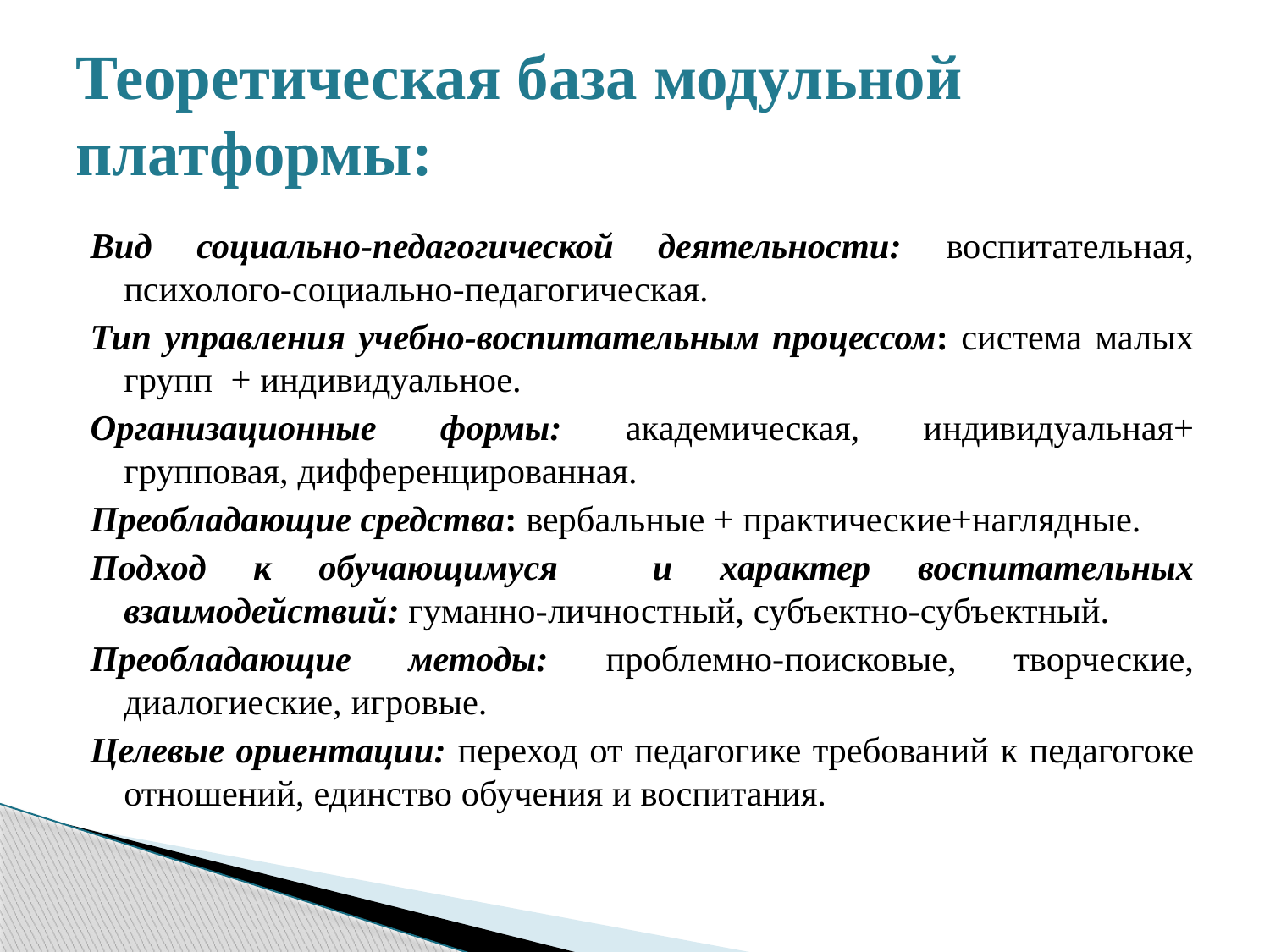

# Теоретическая база модульной платформы:
Вид социально-педагогической деятельности: воспитательная, психолого-социально-педагогическая.
Тип управления учебно-воспитательным процессом: система малых групп  + индивидуальное.
Организационные формы: академическая, индивидуальная+ групповая, дифференцированная.
Преобладающие средства: вербальные + практические+наглядные.
Подход к обучающимуся  и характер воспитательных взаимодействий: гуманно-личностный, субъектно-субъектный.
Преобладающие методы: проблемно-поисковые, творческие, диалогиеские, игровые.
Целевые ориентации: переход от педагогике требований к педагогоке отношений, единство обучения и воспитания.